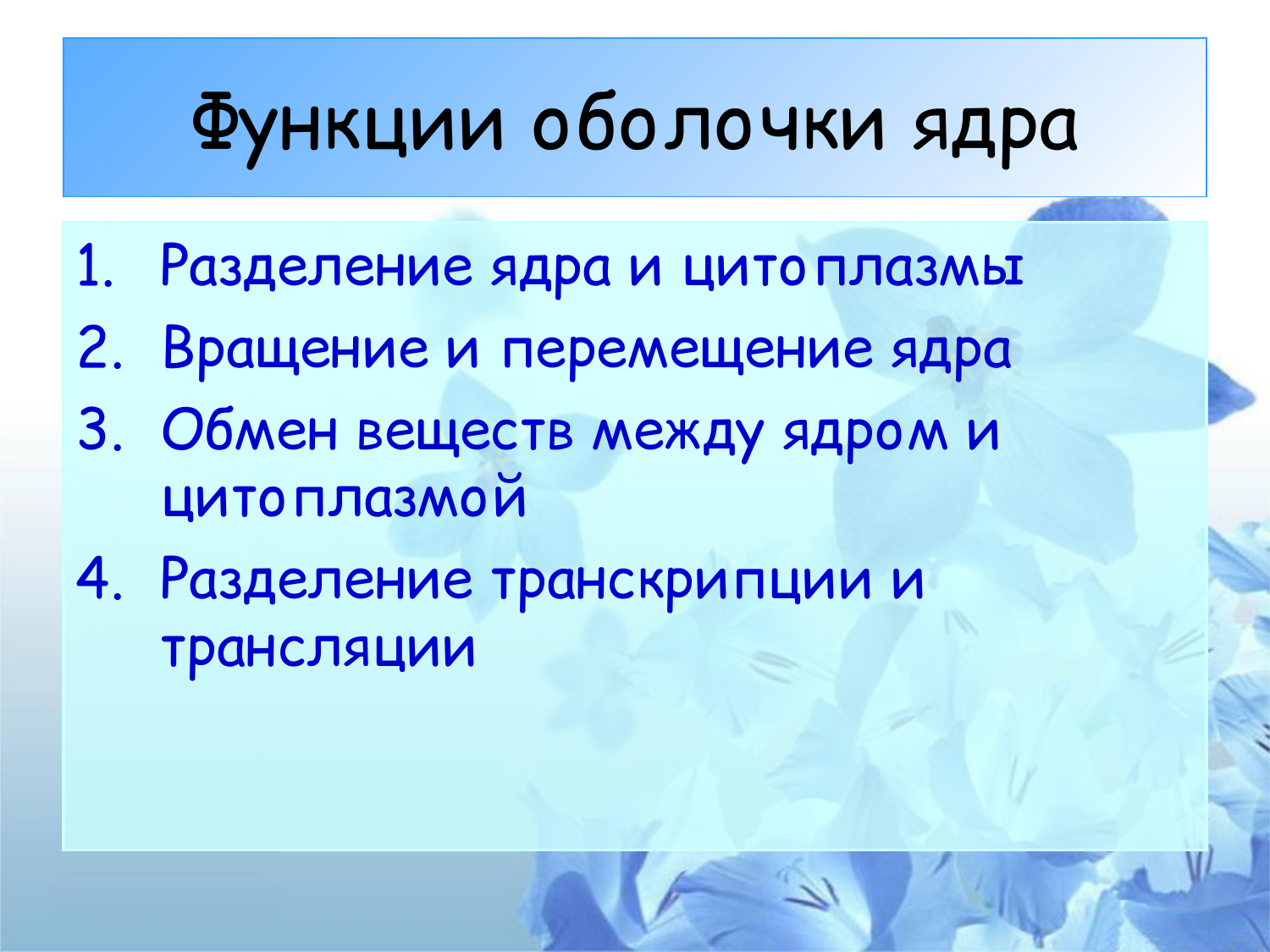

Функции оболочки ядра
Разделение ядра и цитоплазмы
Вращение и перемещение ядра
Обмен веществ между ядром и цитоплазмой
Разделение транскрипции и трансляции